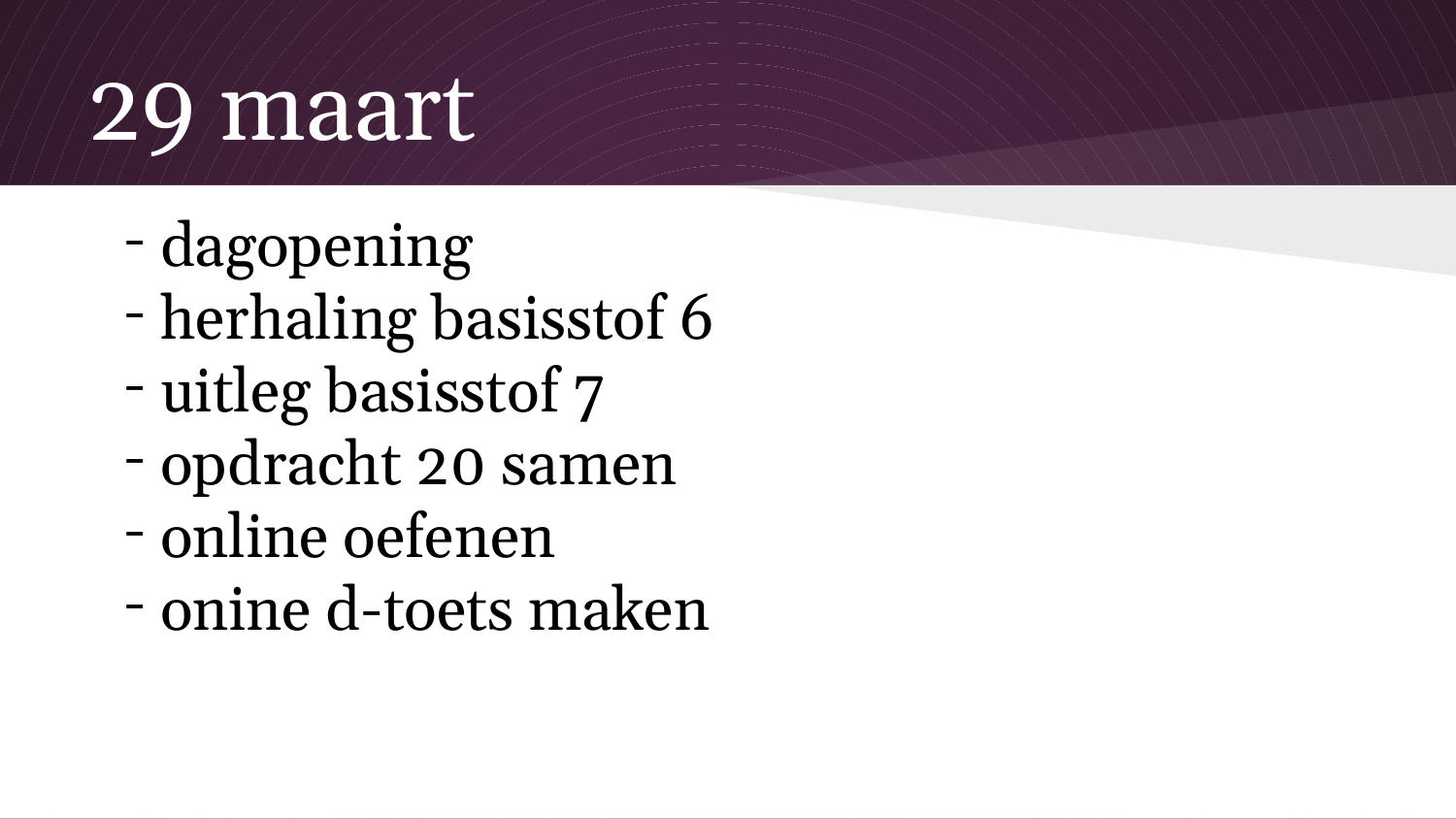

# 29 maart
dagopening
herhaling basisstof 6
uitleg basisstof 7
opdracht 20 samen
online oefenen
onine d-toets maken